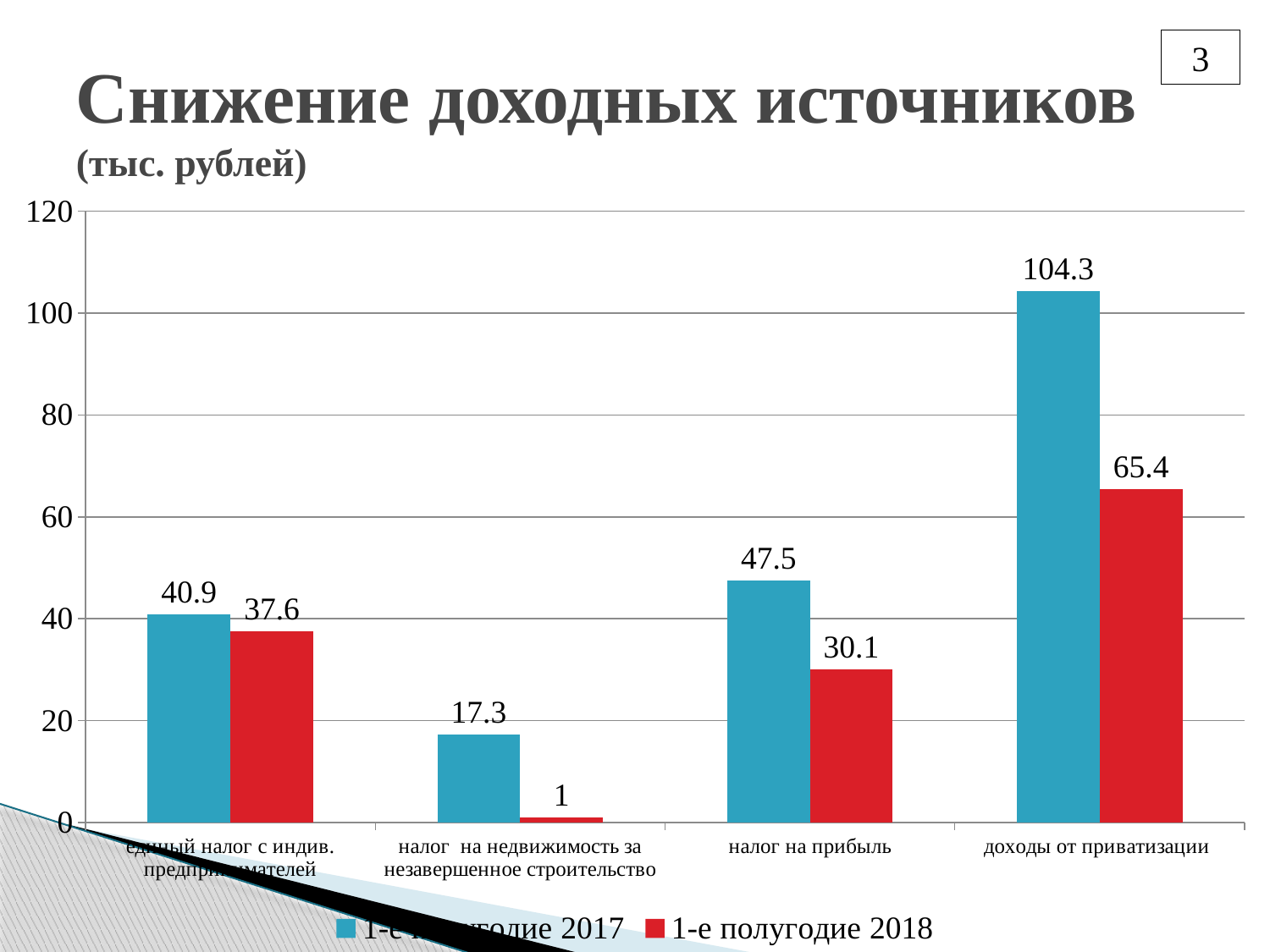

3
# Снижение доходных источников (тыс. рублей)

### Chart

| Category | 1-е полугодие 2017 | 1-е полугодие 2018 |
|---|---|---|
| единый налог с индив. предпринимателей | 40.9 | 37.6 |
| налог  на недвижимость за незавершенное строительство | 17.3 | 1.0 |
| налог на прибыль | 47.5 | 30.1 |
| доходы от приватизации  | 104.3 | 65.4 |